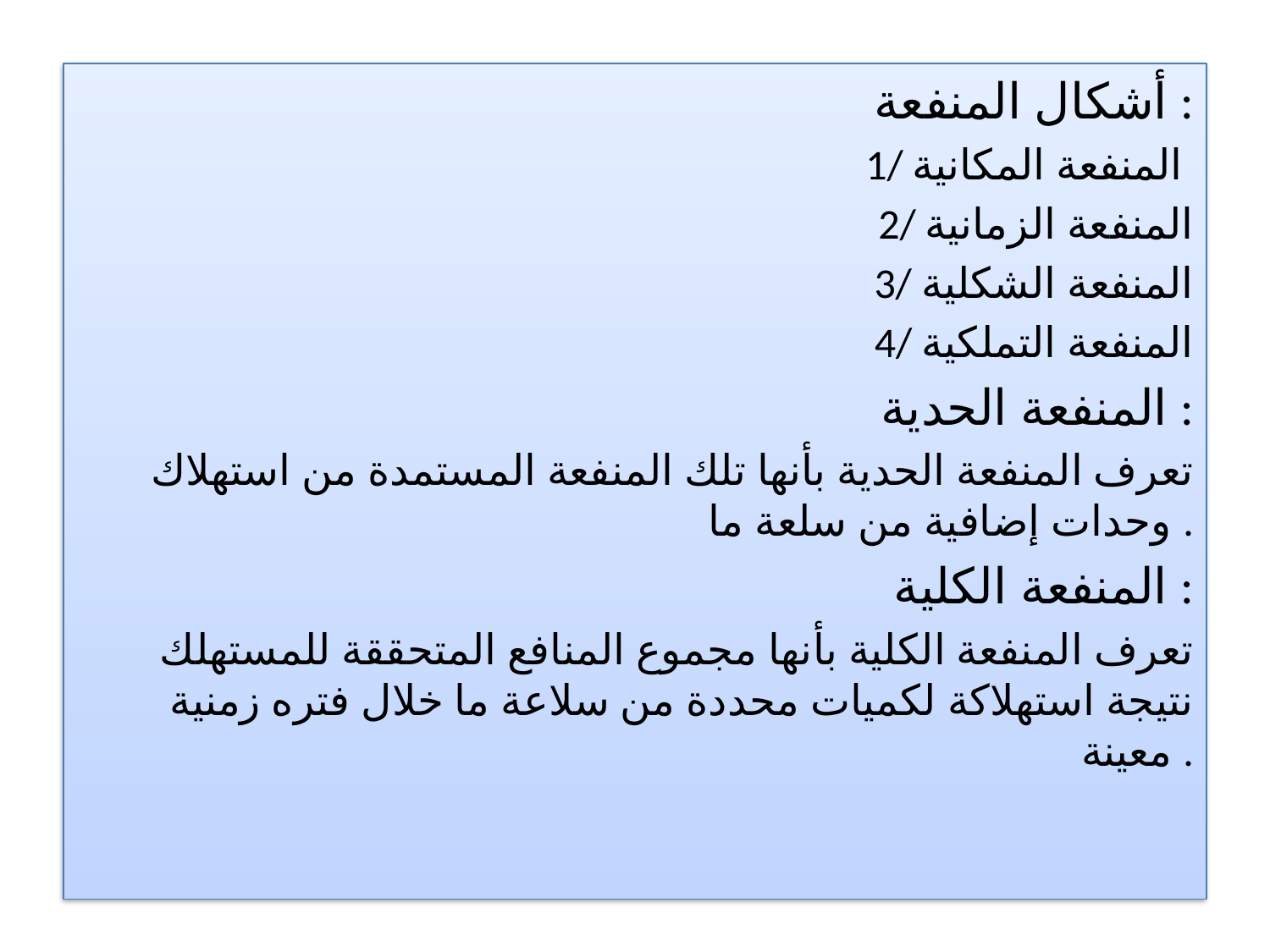

أشكال المنفعة :
1/ المنفعة المكانية
2/ المنفعة الزمانية
3/ المنفعة الشكلية
4/ المنفعة التملكية
المنفعة الحدية :
تعرف المنفعة الحدية بأنها تلك المنفعة المستمدة من استهلاك وحدات إضافية من سلعة ما .
المنفعة الكلية :
تعرف المنفعة الكلية بأنها مجموع المنافع المتحققة للمستهلك نتيجة استهلاكة لكميات محددة من سلاعة ما خلال فتره زمنية معينة .